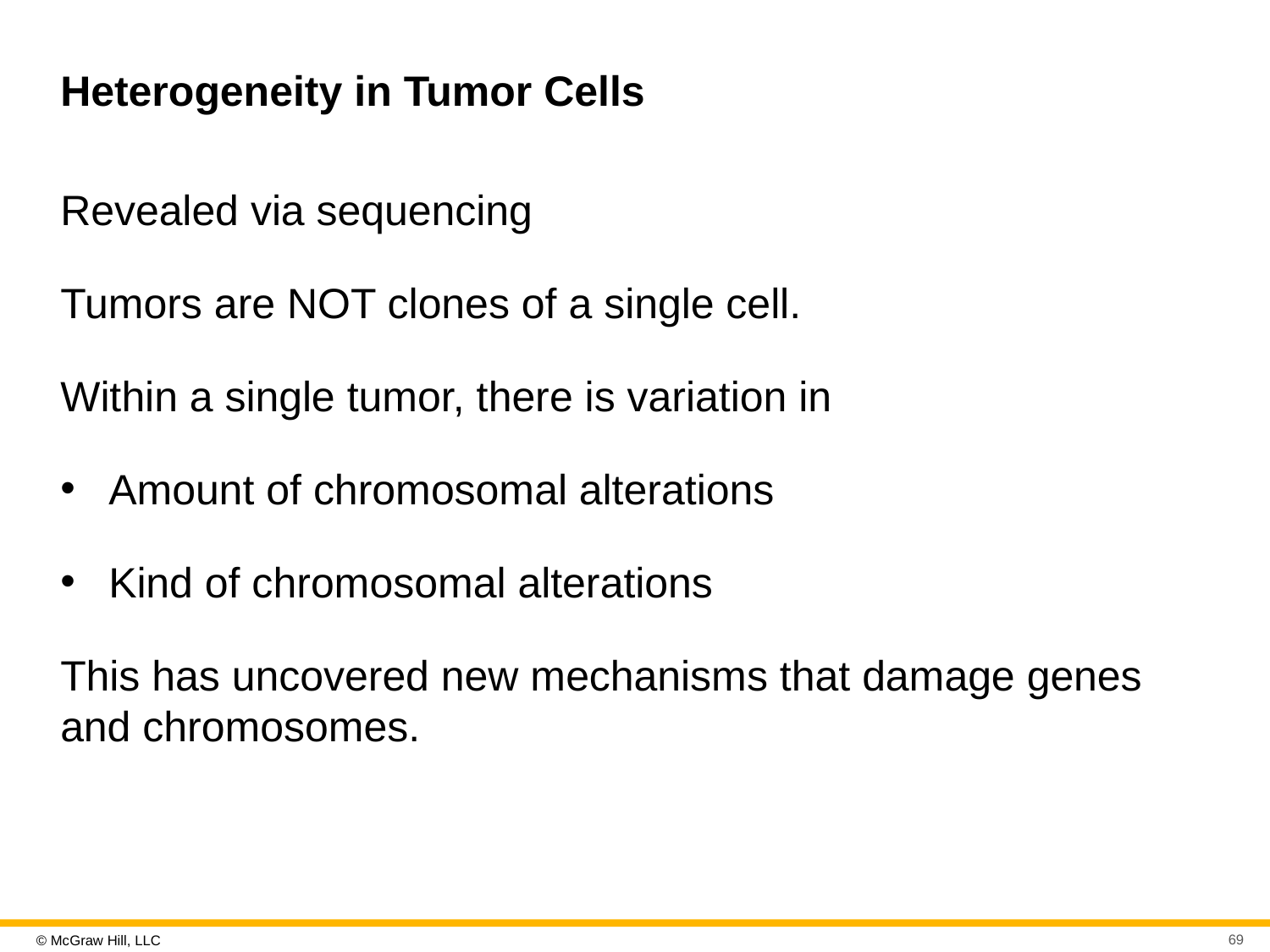

# Heterogeneity in Tumor Cells
Revealed via sequencing
Tumors are NOT clones of a single cell.
Within a single tumor, there is variation in
Amount of chromosomal alterations
Kind of chromosomal alterations
This has uncovered new mechanisms that damage genes and chromosomes.
69